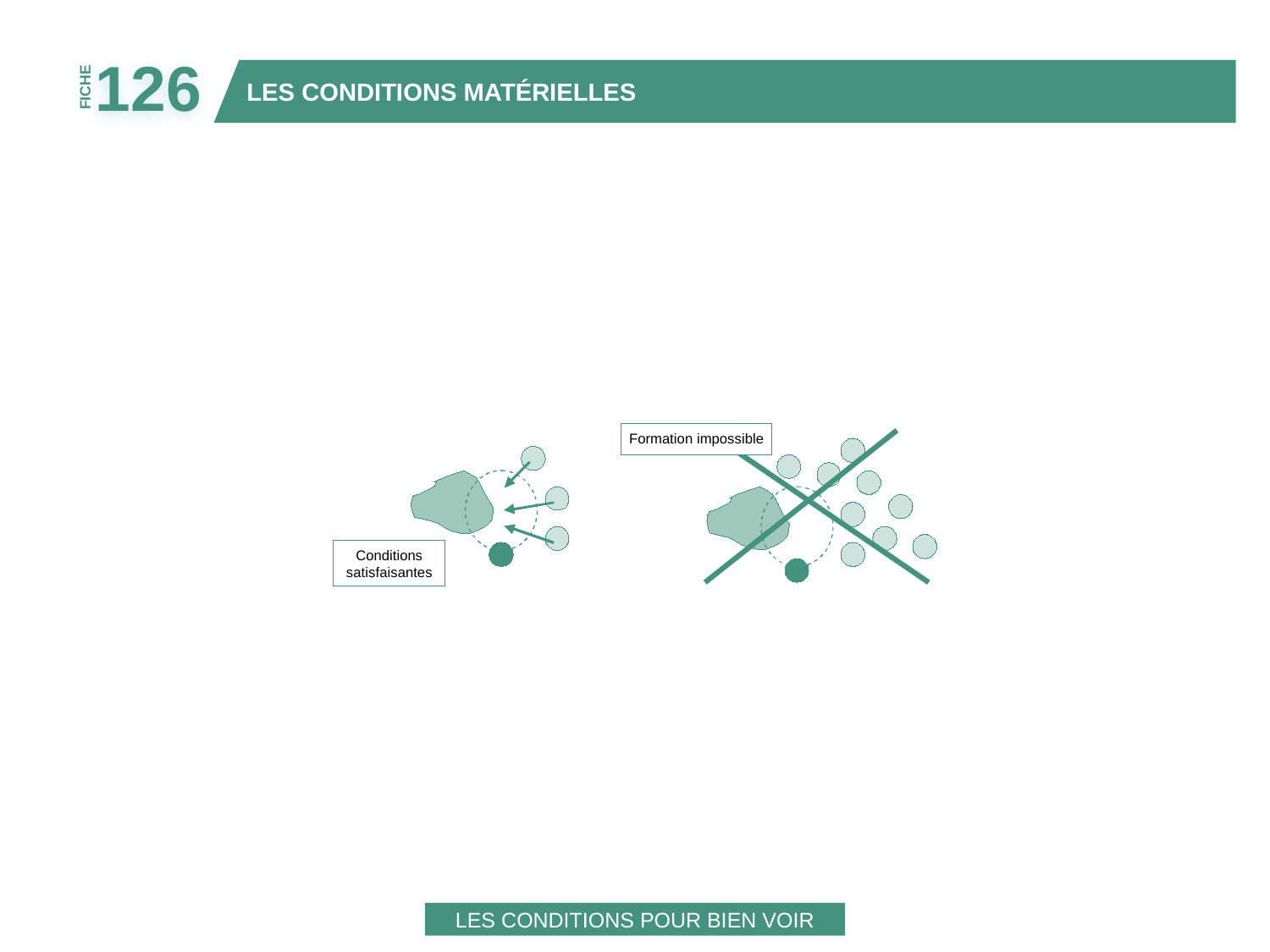

126

LES CONDITIONS MATÉRIELLES
FICHE

Formation impossible

Conditions
satisfaisantes

LES CONDITIONS POUR BIEN VOIR